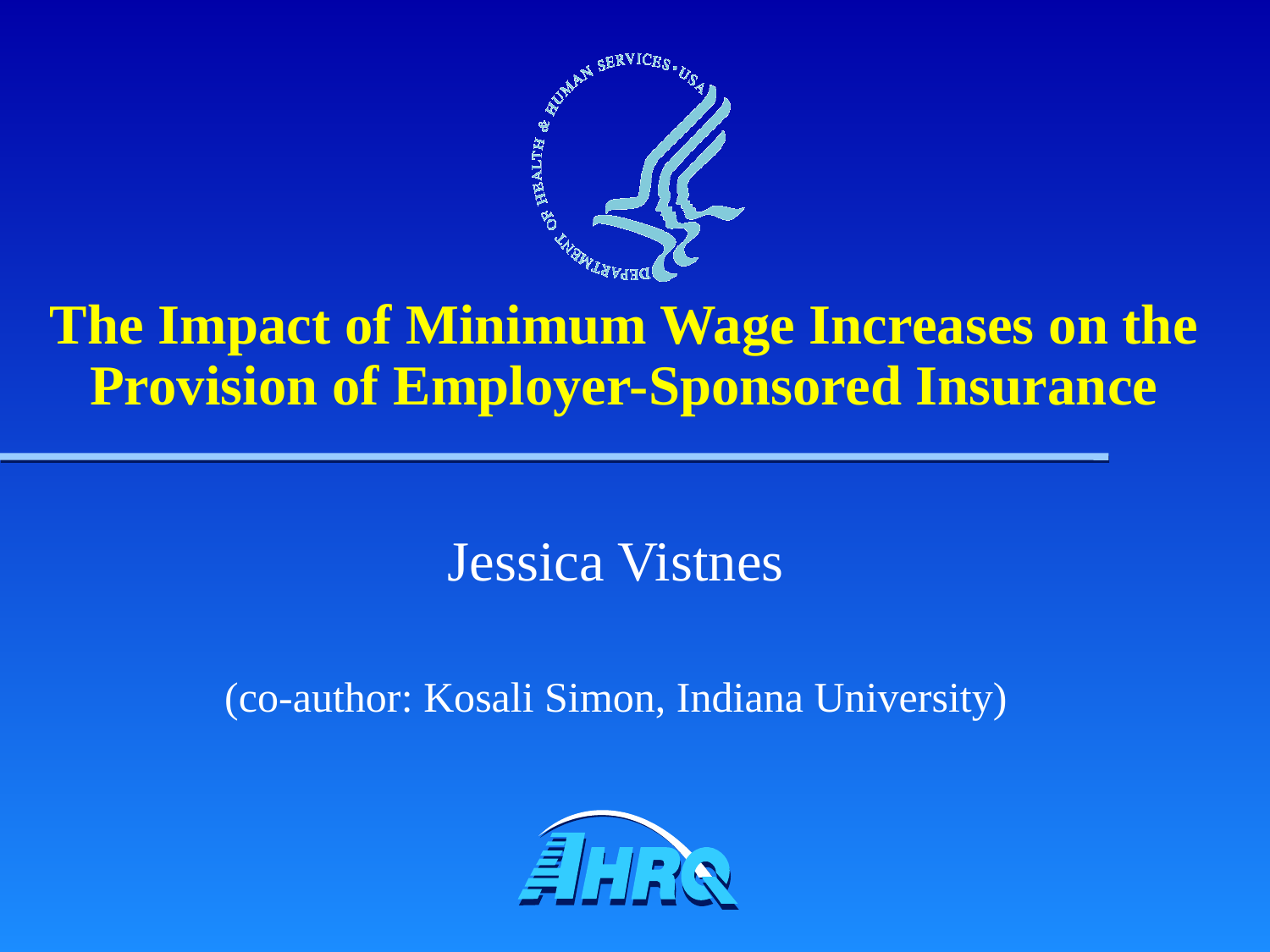

# The Impact of Minimum Wage Increases on the Provision of Employer-Sponsored Insurance
Jessica Vistnes

(co-author: Kosali Simon, Indiana University)